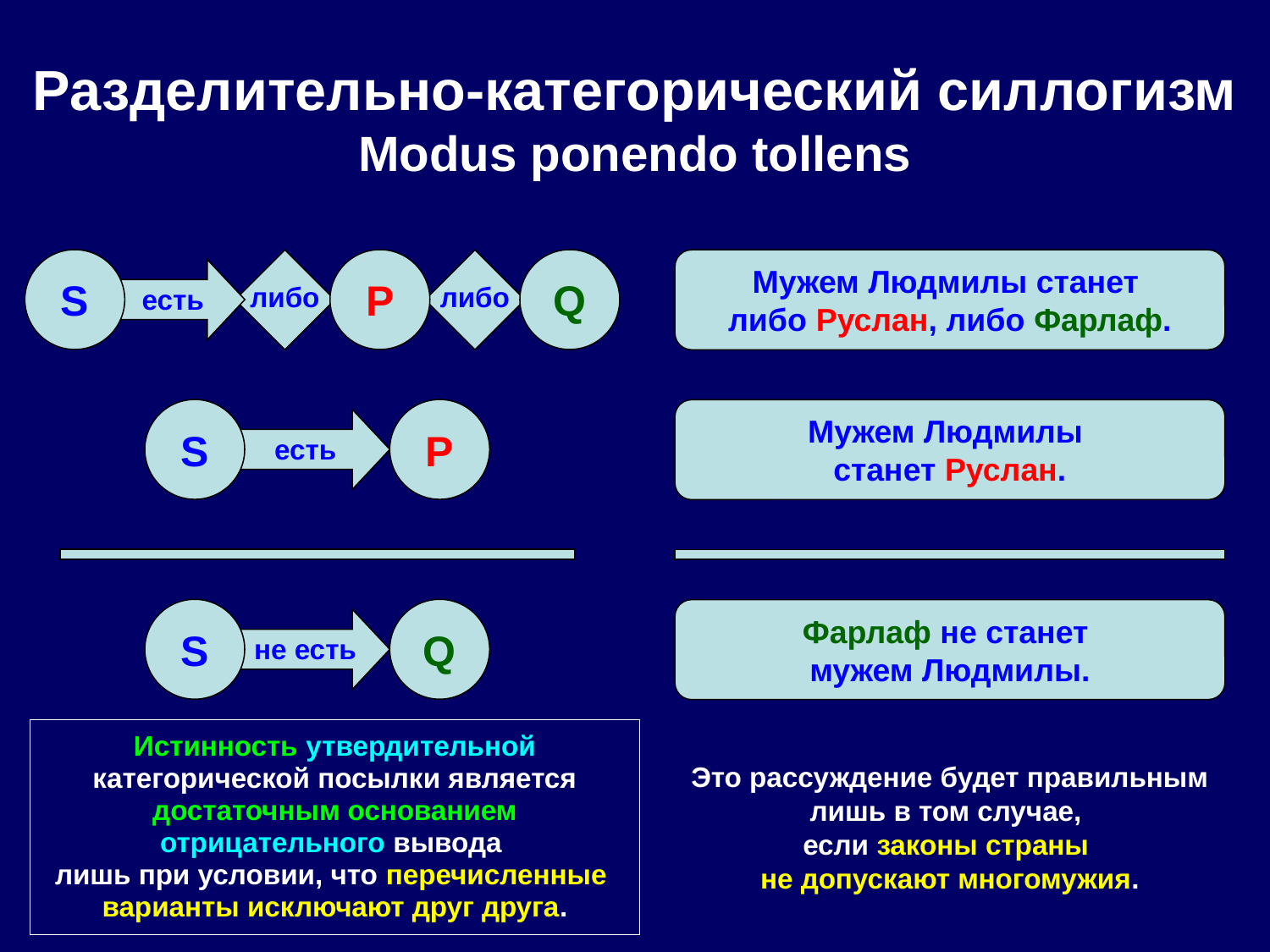

# Разделительно-категорический силлогизм Modus ponendo tollens
S
P
Q
Мужем Людмилы станет
либо Руслан, либо Фарлаф.
либо
либо
есть
S
P
Мужем Людмилы
станет Руслан.
есть

S
Q
Фарлаф не станет
мужем Людмилы.
не есть
Истинность утвердительной категорической посылки является достаточным основанием отрицательного вывода
лишь при условии, что перечисленные
варианты исключают друг друга.
Это рассуждение будет правильным лишь в том случае,
если законы страны
не допускают многомужия.